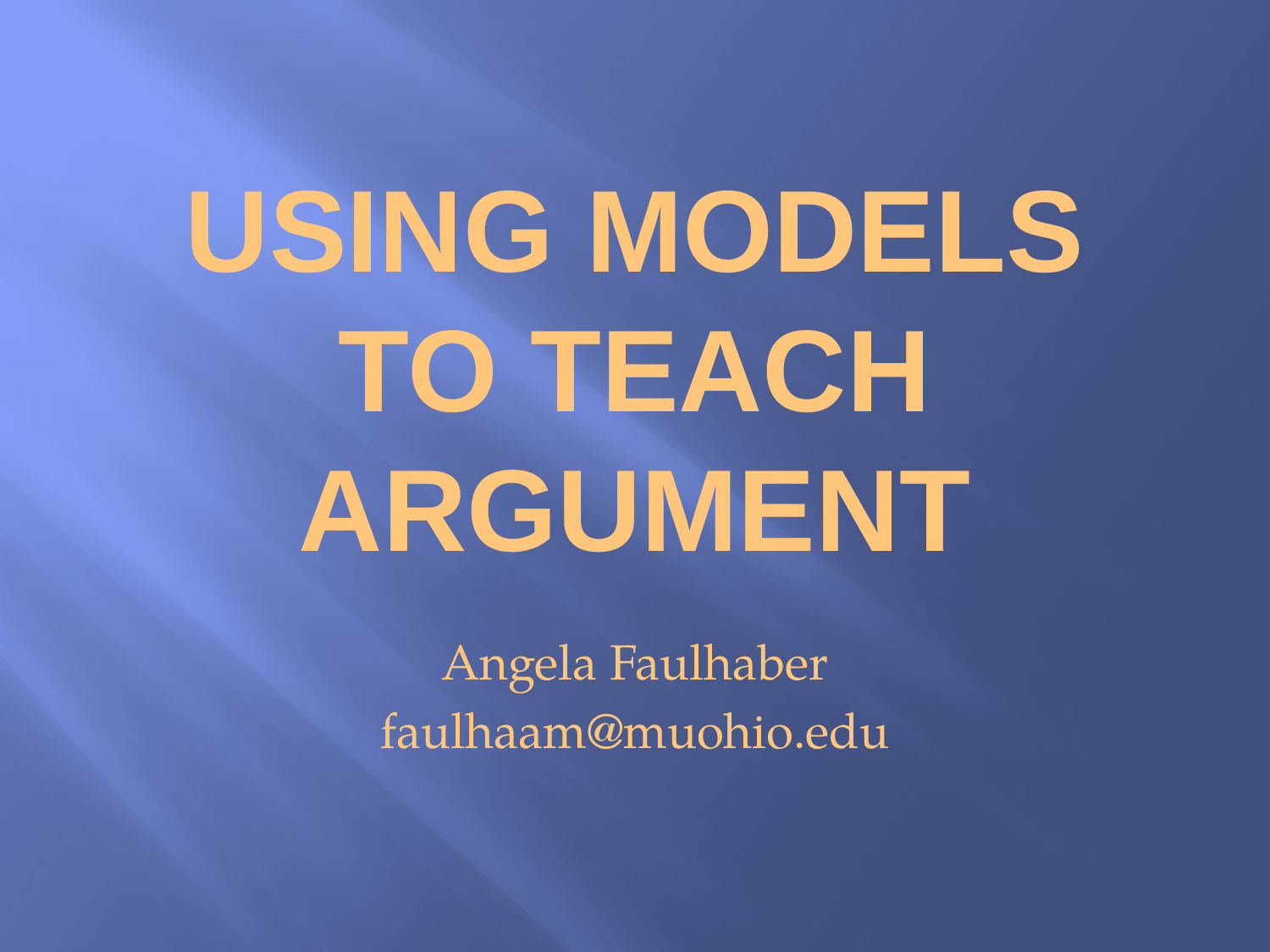

# Using Models To teach argument
Angela Faulhaber
faulhaam@muohio.edu